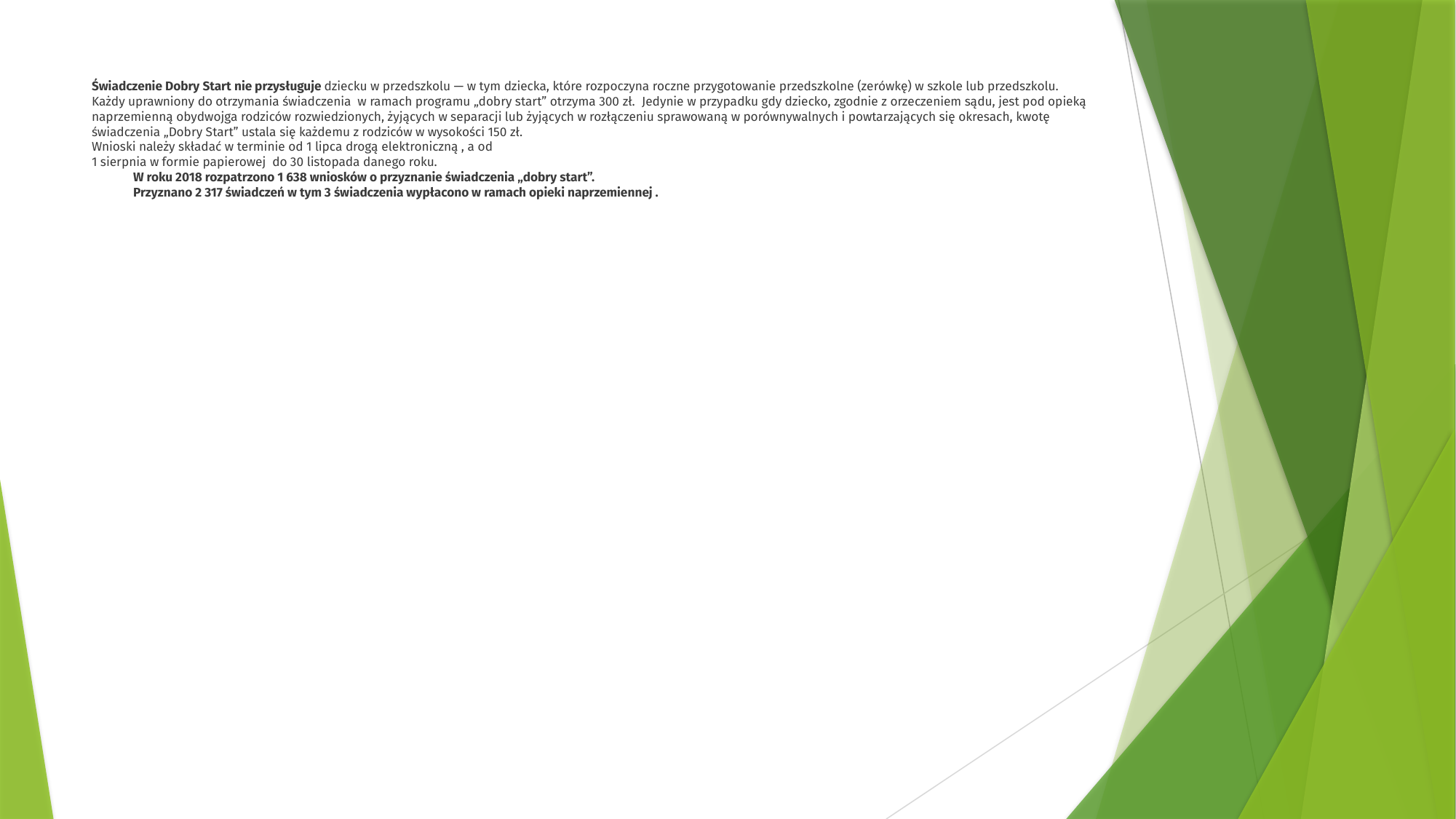

# Świadczenie Dobry Start nie przysługuje dziecku w przedszkolu — w tym dziecka, które rozpoczyna roczne przygotowanie przedszkolne (zerówkę) w szkole lub przedszkolu. Każdy uprawniony do otrzymania świadczenia  w ramach programu „dobry start” otrzyma 300 zł.  Jedynie w przypadku gdy dziecko, zgodnie z orzeczeniem sądu, jest pod opieką naprzemienną obydwojga rodziców rozwiedzionych, żyjących w separacji lub żyjących w rozłączeniu sprawowaną w porównywalnych i powtarzających się okresach, kwotę świadczenia „Dobry Start” ustala się każdemu z rodziców w wysokości 150 zł. Wnioski należy składać w terminie od 1 lipca drogą elektroniczną , a od 1 sierpnia w formie papierowej  do 30 listopada danego roku. W roku 2018 rozpatrzono 1 638 wniosków o przyznanie świadczenia „dobry start”. Przyznano 2 317 świadczeń w tym 3 świadczenia wypłacono w ramach opieki naprzemiennej .